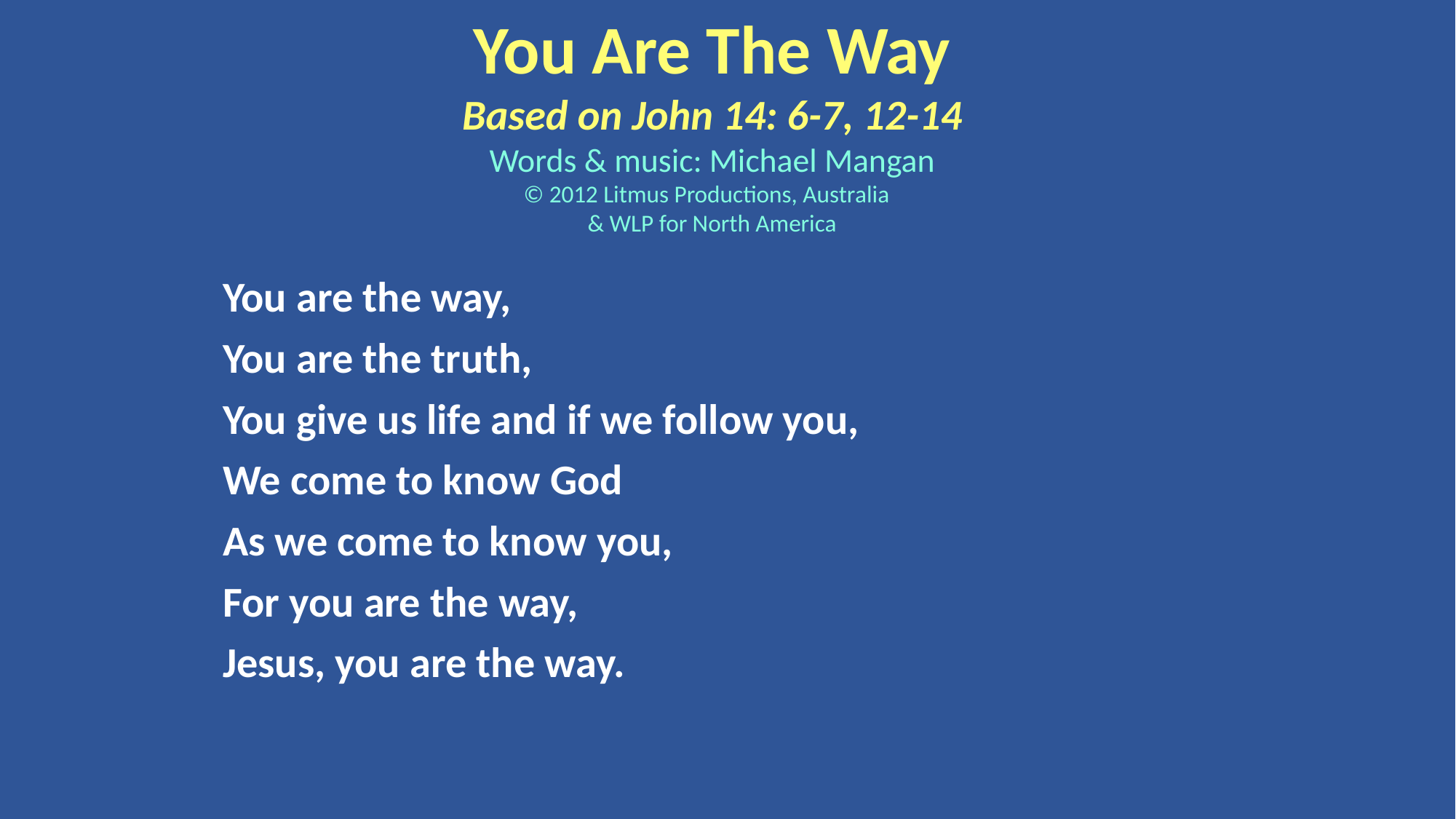

You Are The Way
Based on John 14: 6-7, 12-14
Words & music: Michael Mangan
© 2012 Litmus Productions, Australia
& WLP for North America
You are the way,
You are the truth,
You give us life and if we follow you,
We come to know God
As we come to know you,
For you are the way,
Jesus, you are the way.